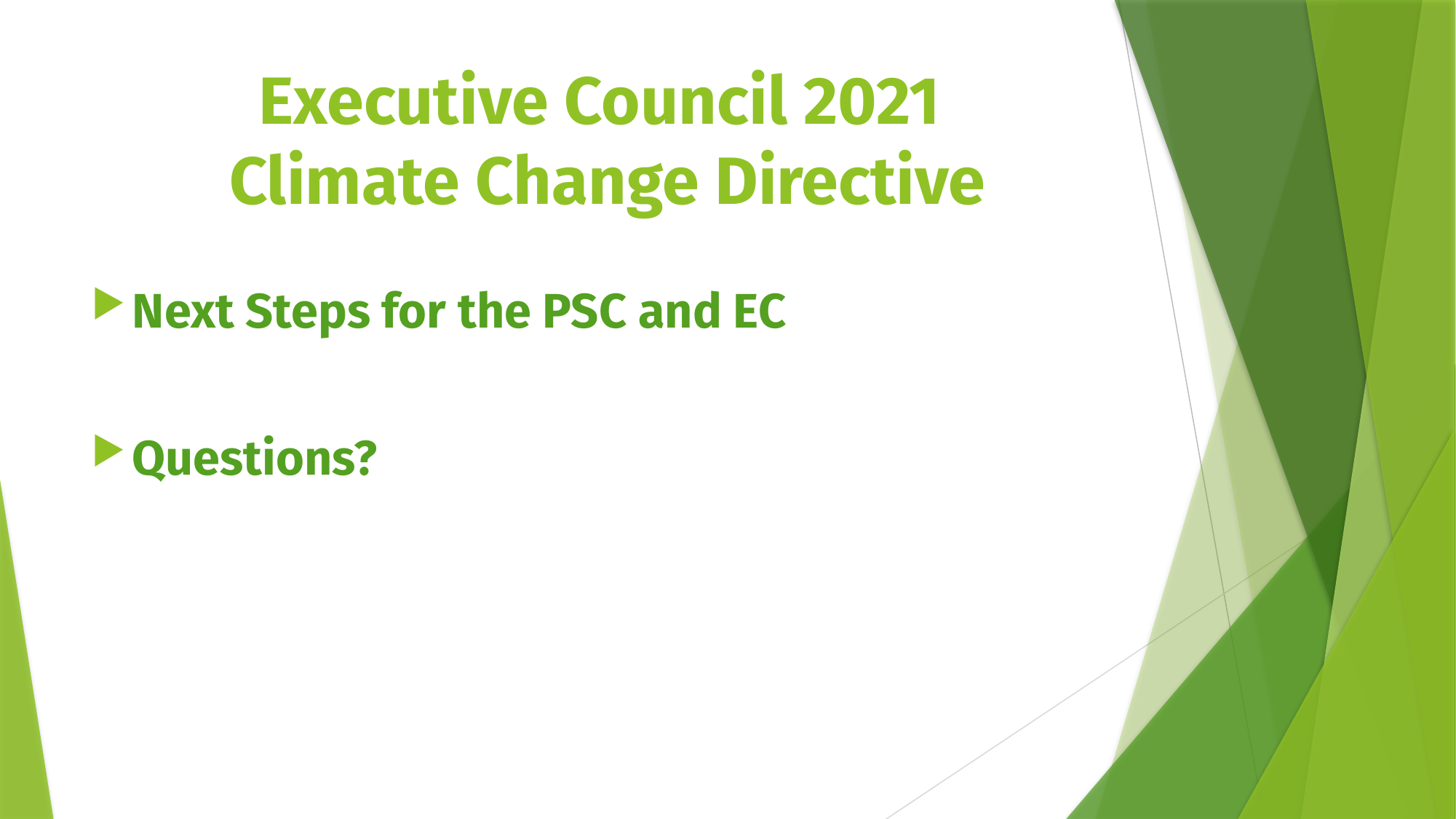

# Executive Council 2021 Climate Change Directive
Next Steps for the PSC and EC

Questions?